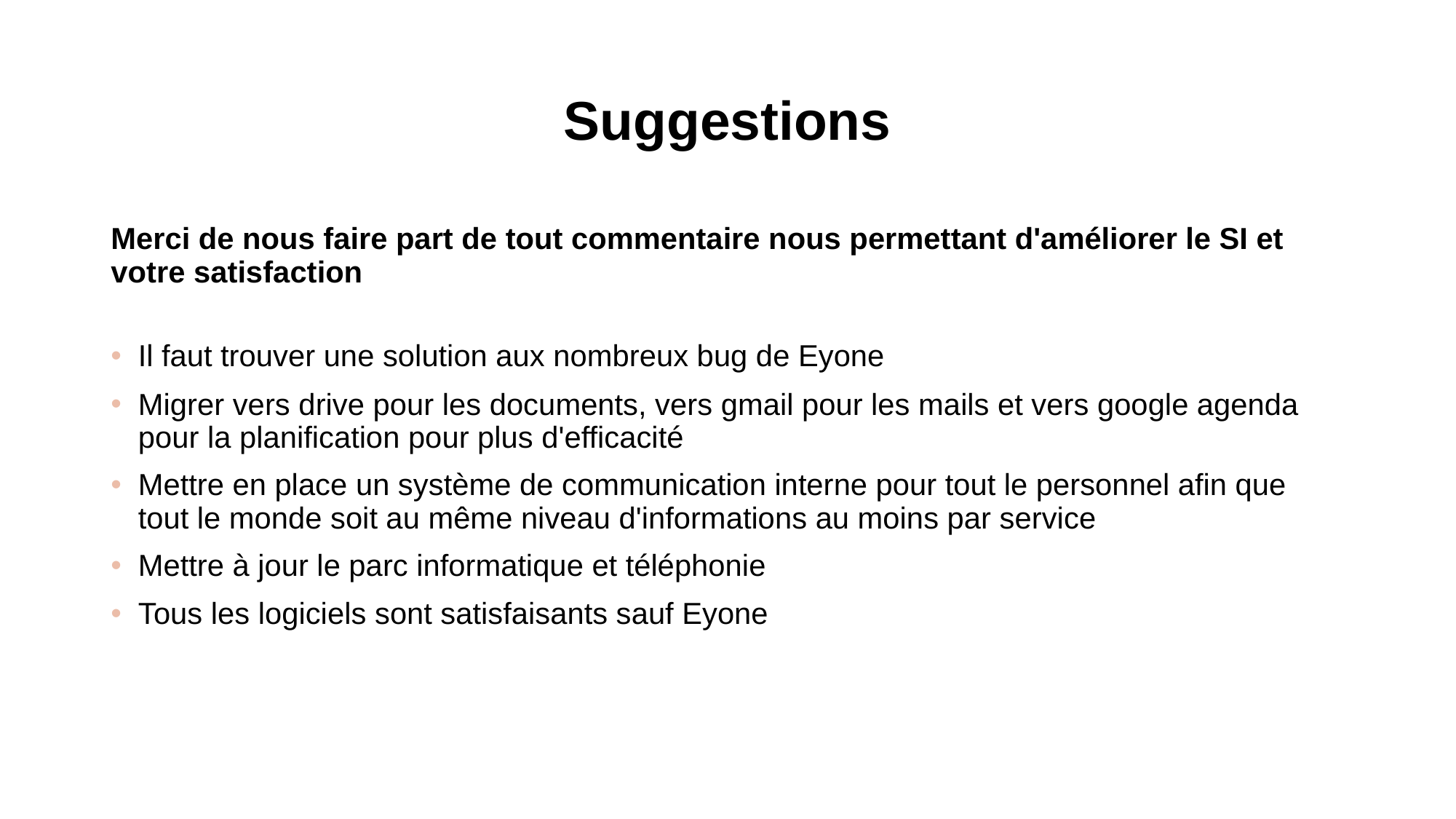

# Suggestions
Merci de nous faire part de tout commentaire nous permettant d'améliorer le SI et votre satisfaction
Il faut trouver une solution aux nombreux bug de Eyone
Migrer vers drive pour les documents, vers gmail pour les mails et vers google agenda pour la planification pour plus d'efficacité
Mettre en place un système de communication interne pour tout le personnel afin que tout le monde soit au même niveau d'informations au moins par service
Mettre à jour le parc informatique et téléphonie
Tous les logiciels sont satisfaisants sauf Eyone